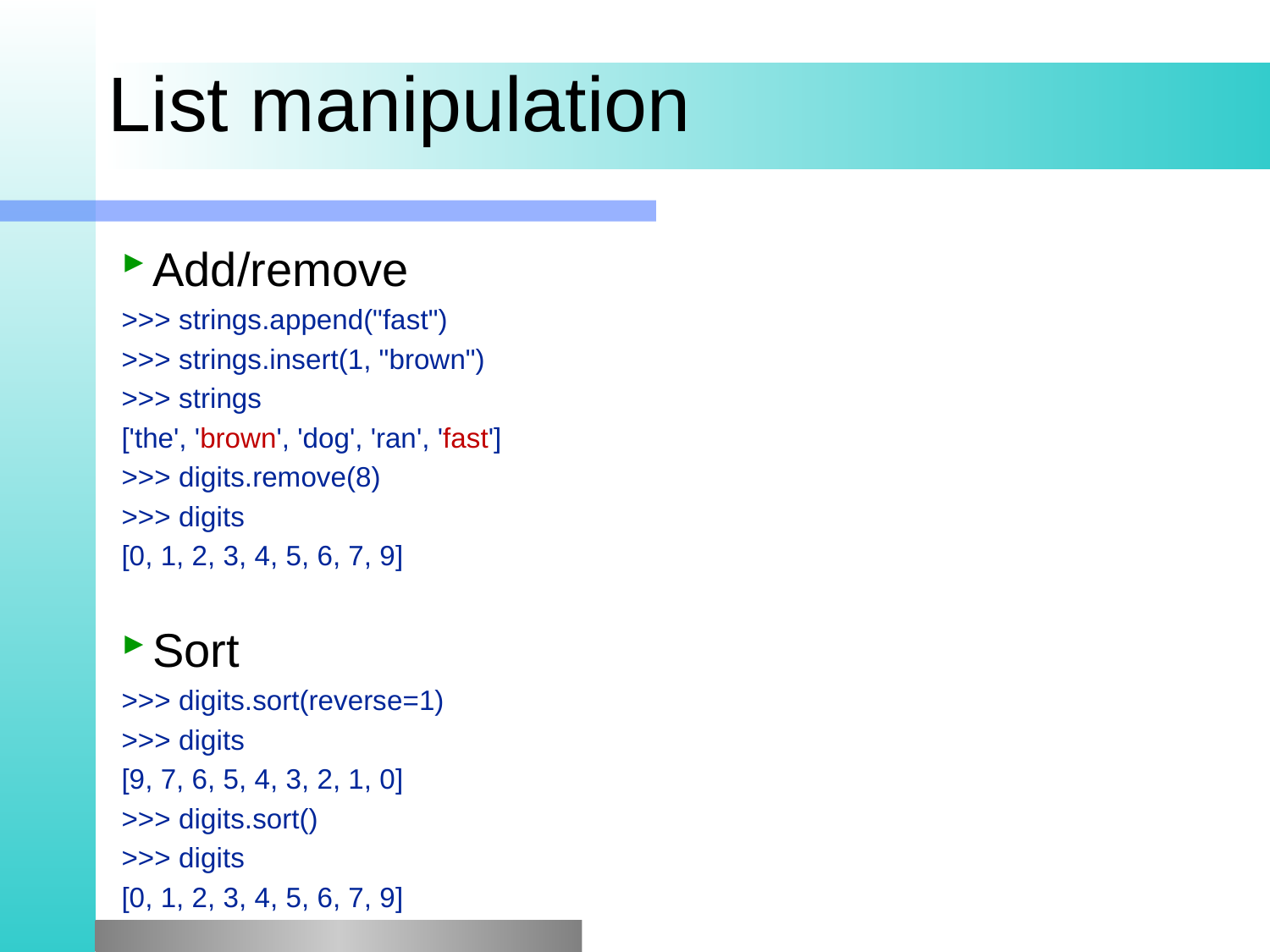

# List manipulation
Add/remove
>>> strings.append("fast")
>>> strings.insert(1, "brown")
>>> strings
['the', 'brown', 'dog', 'ran', 'fast']
>>> digits.remove(8)
>>> digits
[0, 1, 2, 3, 4, 5, 6, 7, 9]

Sort
>>> digits.sort(reverse=1)
>>> digits
[9, 7, 6, 5, 4, 3, 2, 1, 0]
>>> digits.sort()
>>> digits
[0, 1, 2, 3, 4, 5, 6, 7, 9]